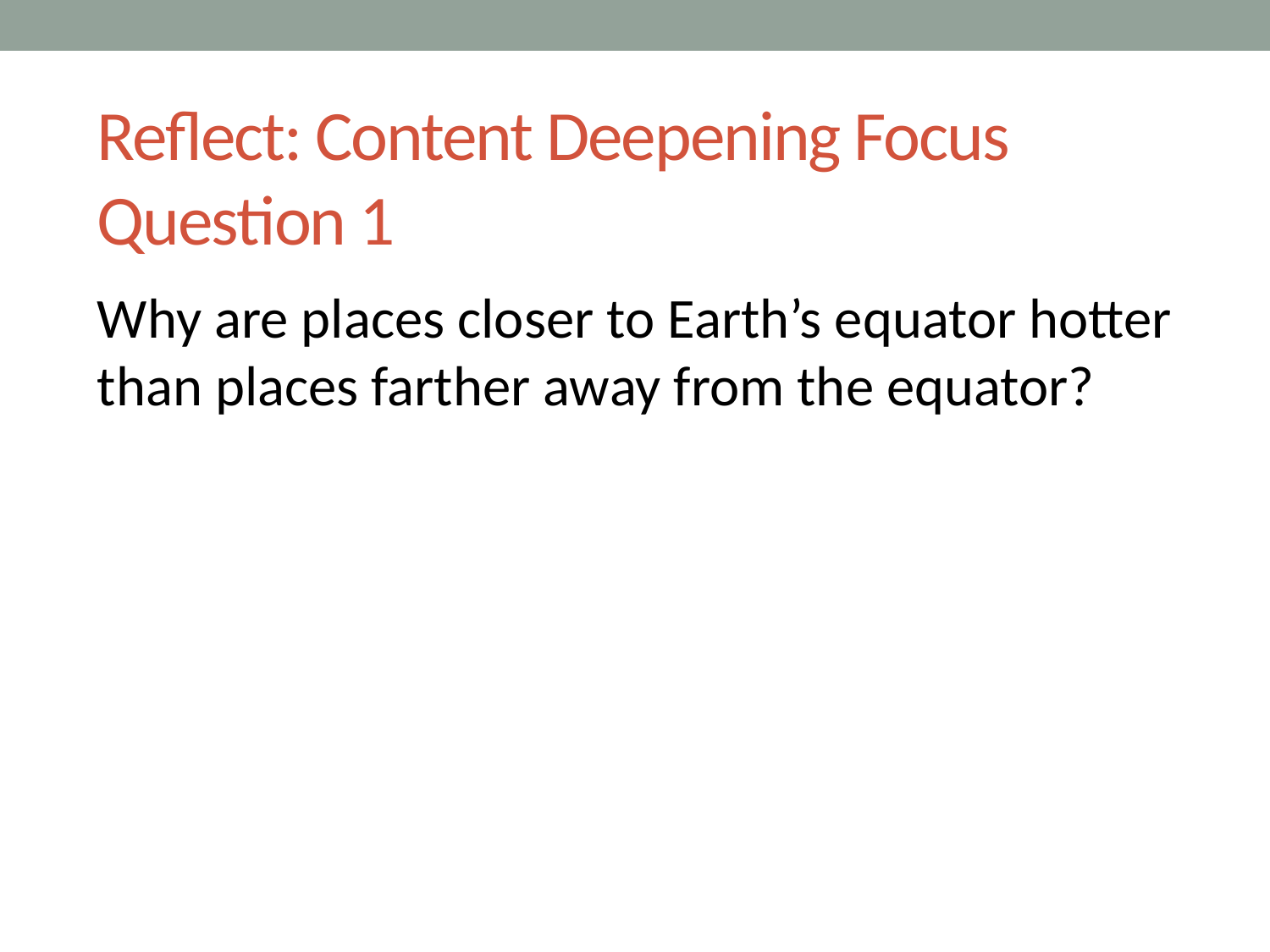

# Reflect: Content Deepening Focus Question 1
Why are places closer to Earth’s equator hotter than places farther away from the equator?